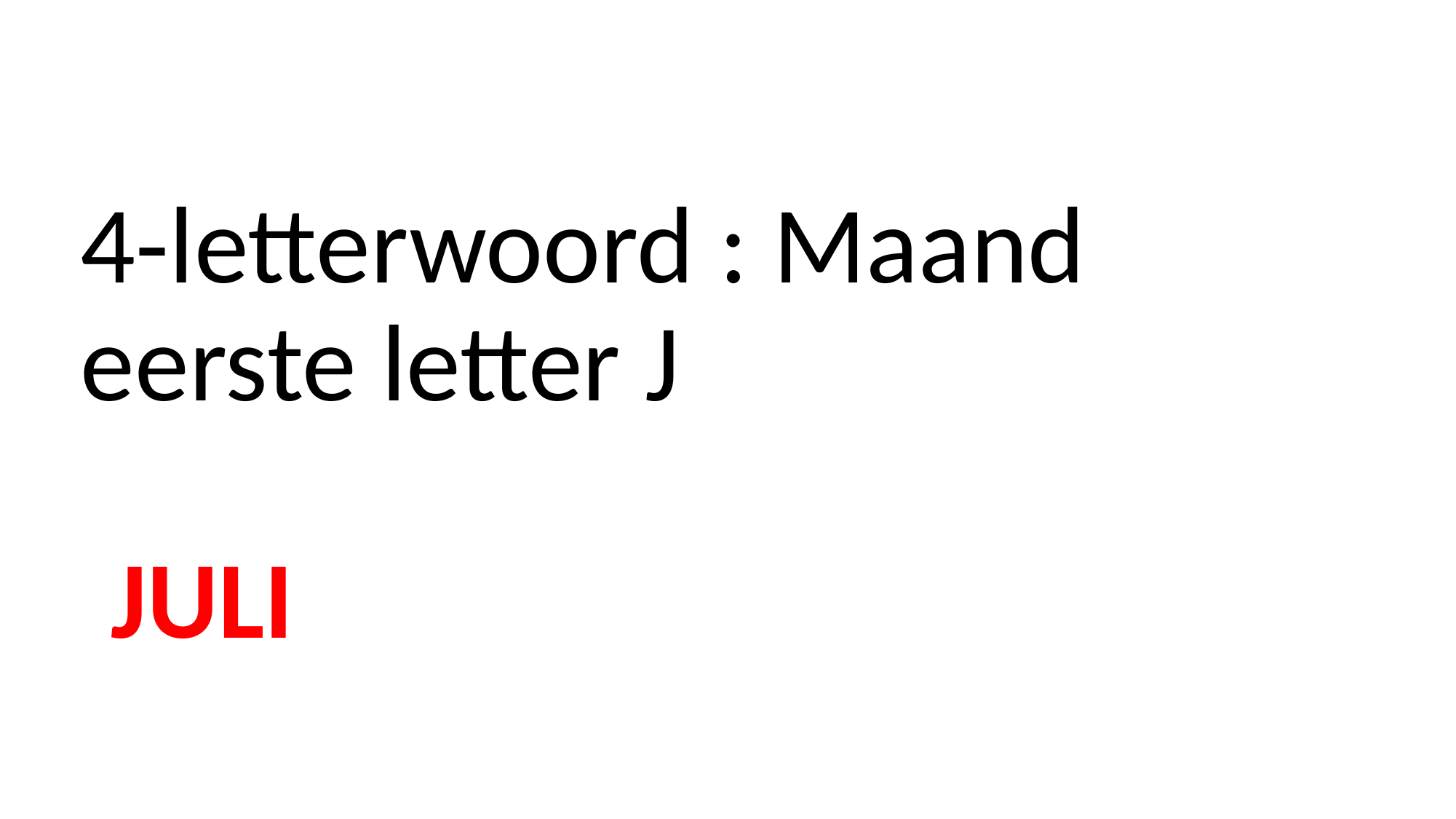

# 4-letterwoord : Maand eerste letter J
JULI